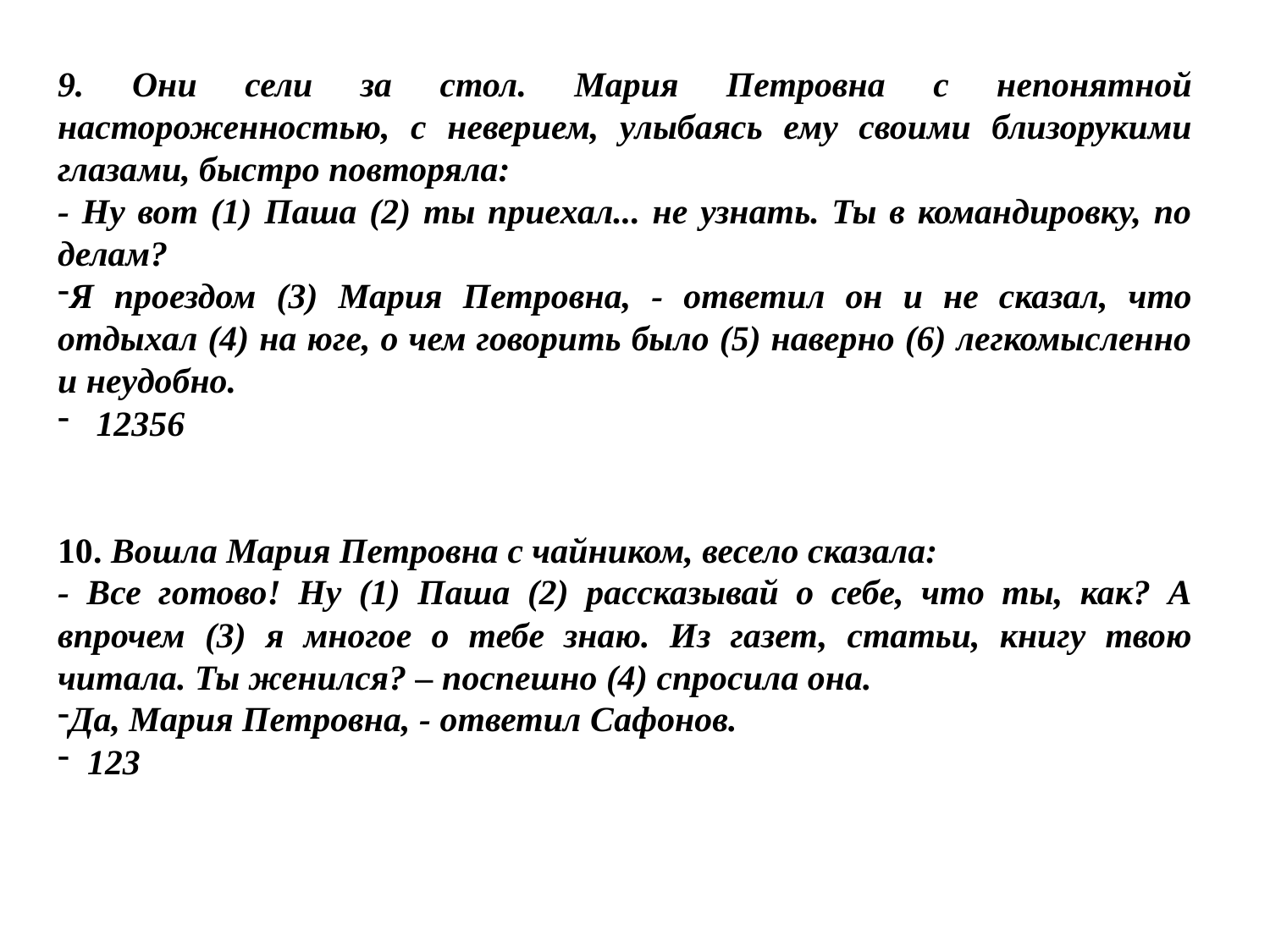

9. Они сели за стол. Мария Петровна с непонятной настороженностью, с неверием, улыбаясь ему своими близорукими глазами, быстро повторяла:
- Ну вот (1) Паша (2) ты приехал... не узнать. Ты в командировку, по делам?
Я проездом (3) Мария Петровна, - ответил он и не сказал, что отдыхал (4) на юге, о чем говорить было (5) наверно (6) легкомысленно и неудобно.
   12356

10. Вошла Мария Петровна с чайником, весело сказала:
- Все готово! Ну (1) Паша (2) рассказывай о себе, что ты, как? А впрочем (3) я многое о тебе знаю. Из газет, статьи, книгу твою читала. Ты женился? – поспешно (4) спросила она.
Да, Мария Петровна, - ответил Сафонов.
  123